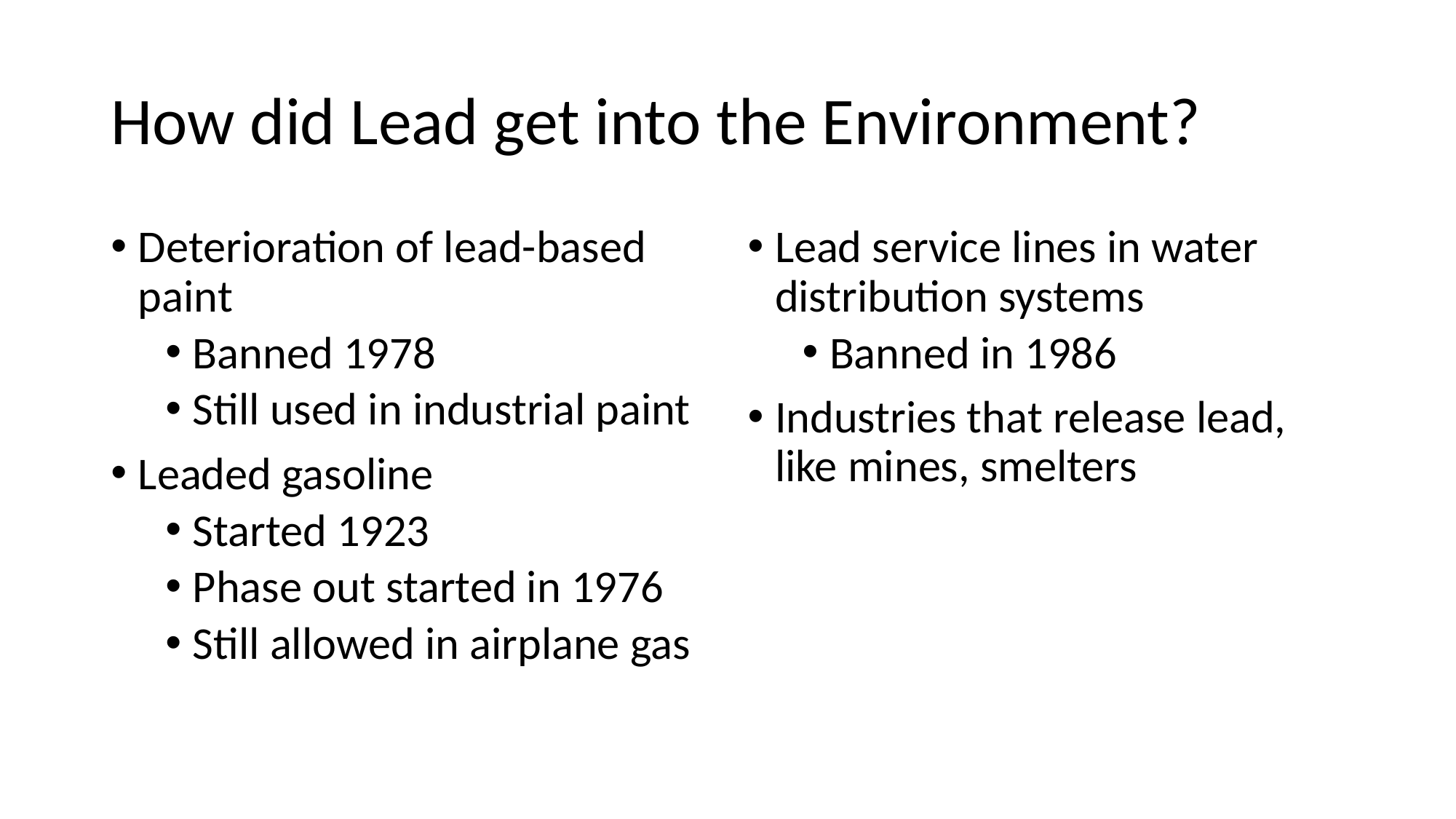

# How did Lead get into the Environment?
Deterioration of lead-based paint
Banned 1978
Still used in industrial paint
Leaded gasoline
Started 1923
Phase out started in 1976
Still allowed in airplane gas
Lead service lines in water distribution systems
Banned in 1986
Industries that release lead, like mines, smelters